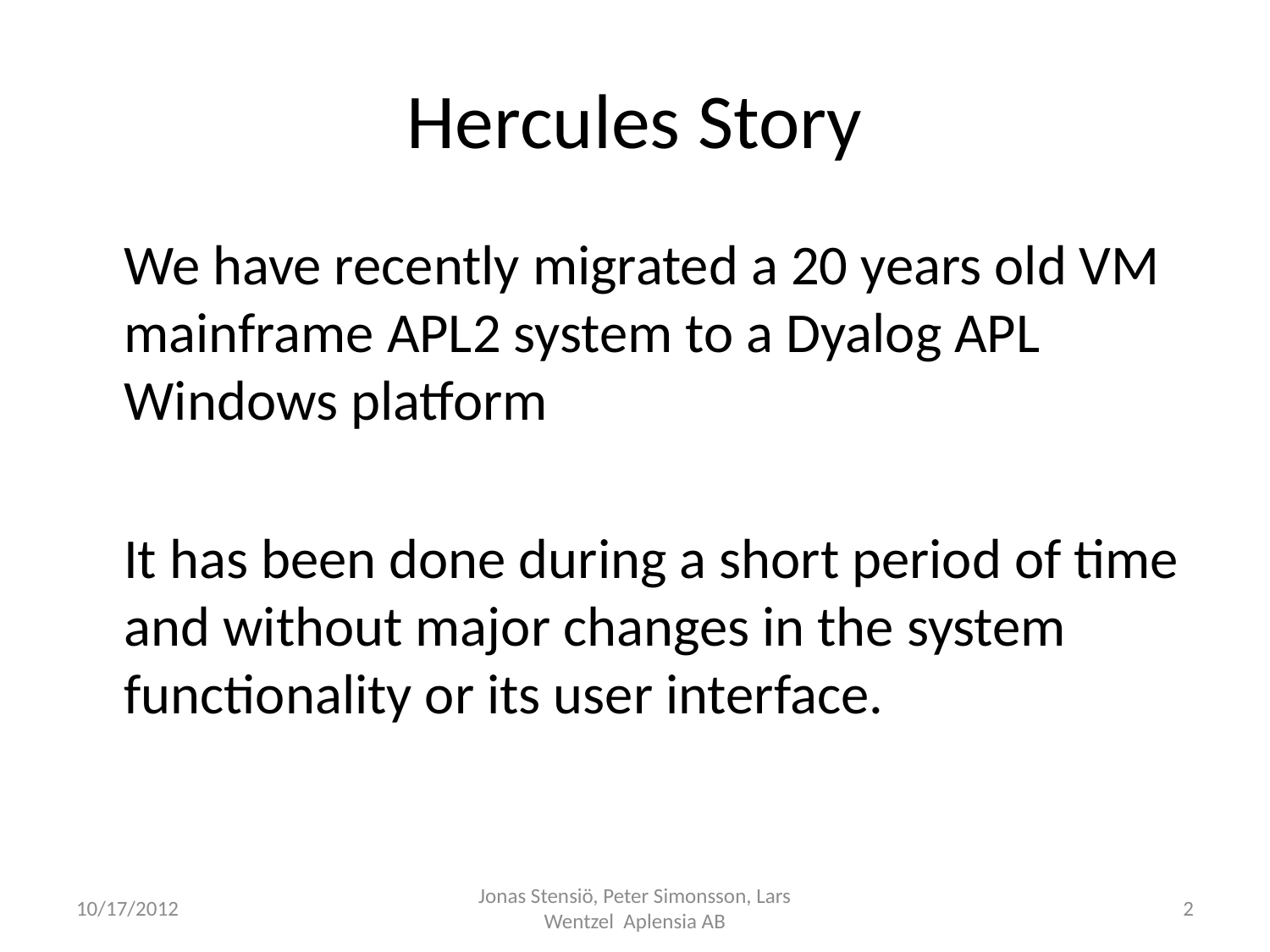

# Hercules Story
	We have recently migrated a 20 years old VM mainframe APL2 system to a Dyalog APL Windows platform

	It has been done during a short period of time and without major changes in the system functionality or its user interface.

10/17/2012
Jonas Stensiö, Peter Simonsson, Lars Wentzel  Aplensia AB
2